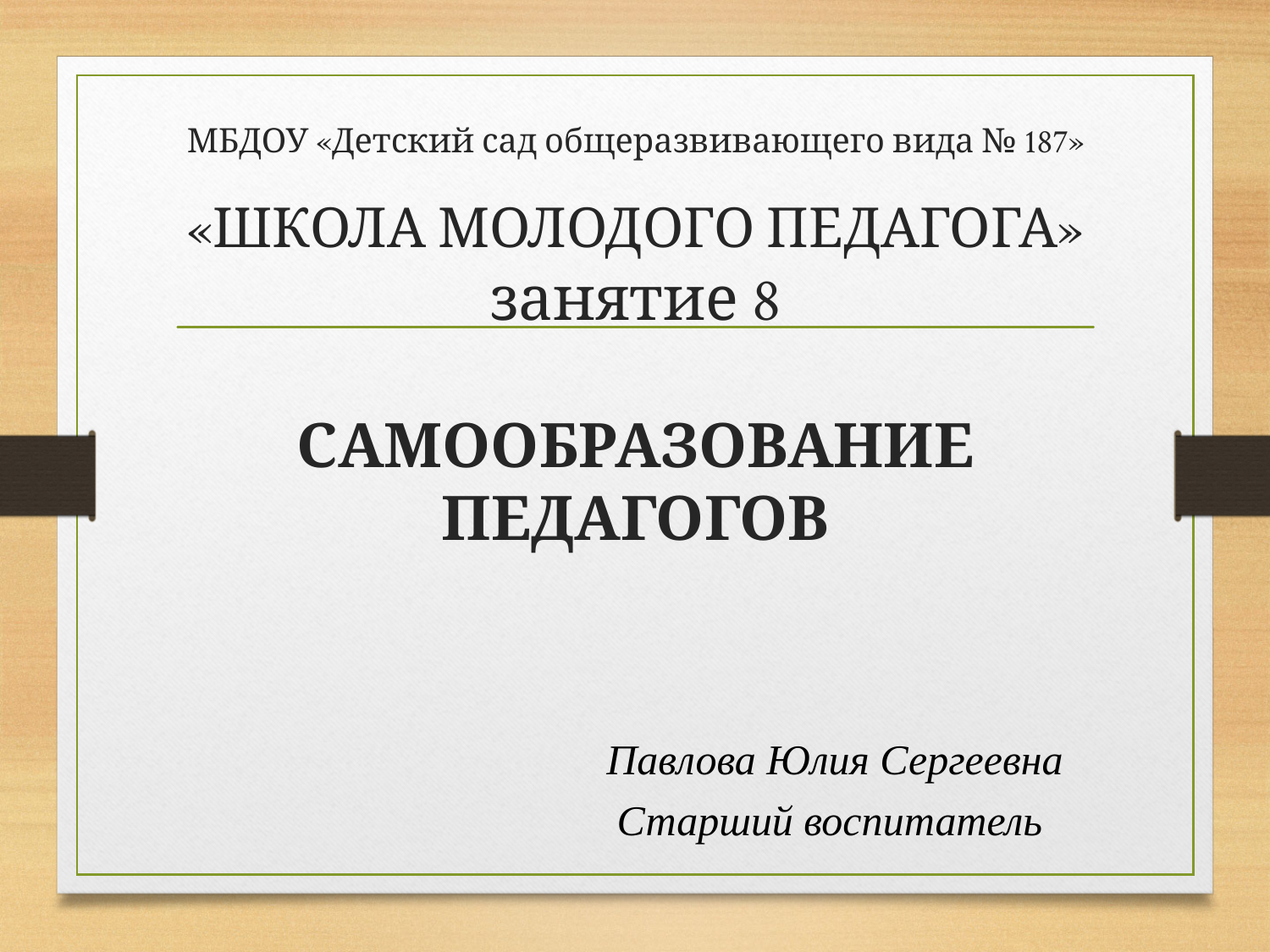

# МБДОУ «Детский сад общеразвивающего вида № 187» «ШКОЛА МОЛОДОГО ПЕДАГОГА» занятие 8 САМООБРАЗОВАНИЕ ПЕДАГОГОВ
Павлова Юлия Сергеевна
Старший воспитатель